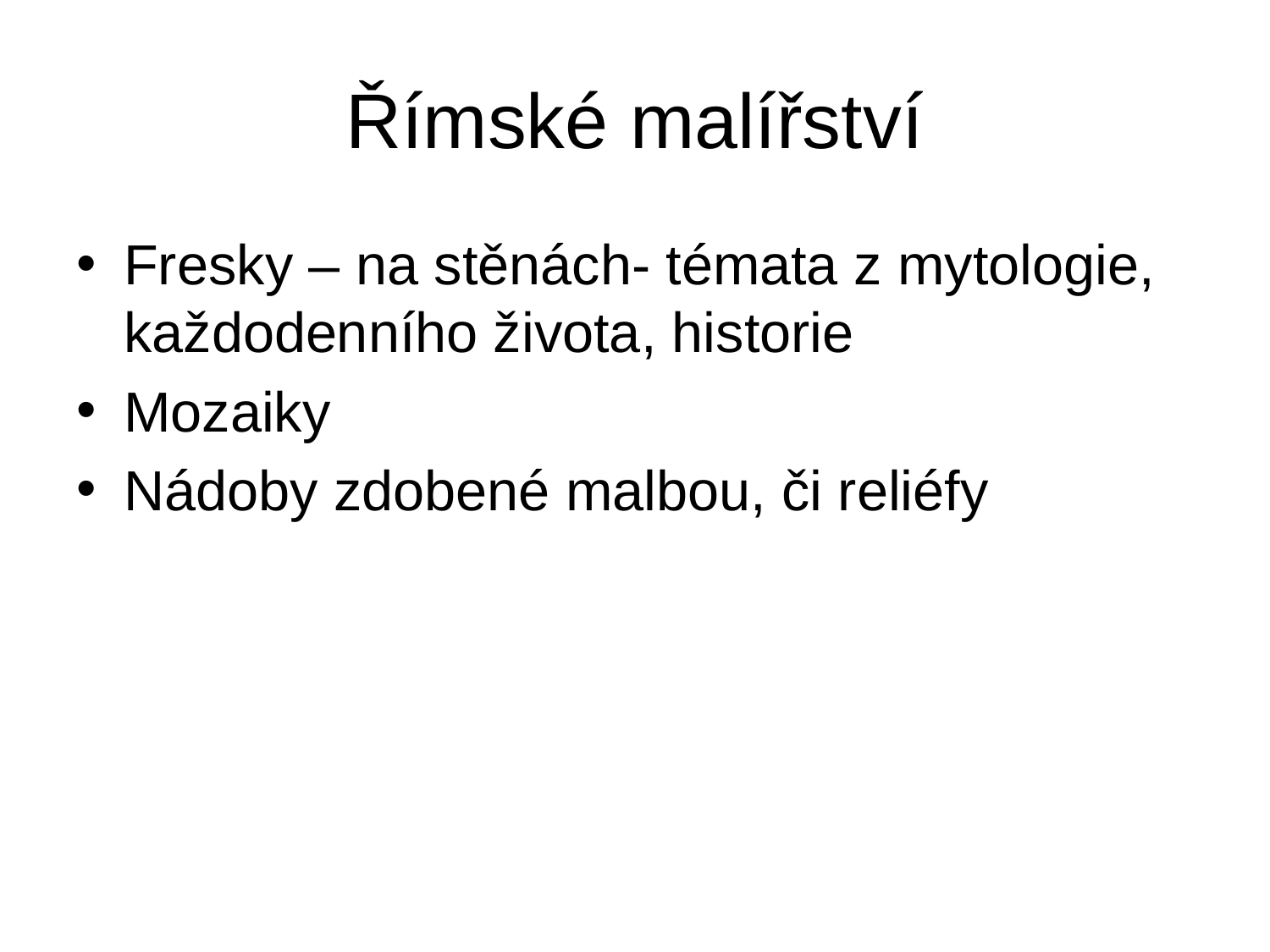

# Římské malířství
Fresky – na stěnách- témata z mytologie, každodenního života, historie
Mozaiky
Nádoby zdobené malbou, či reliéfy